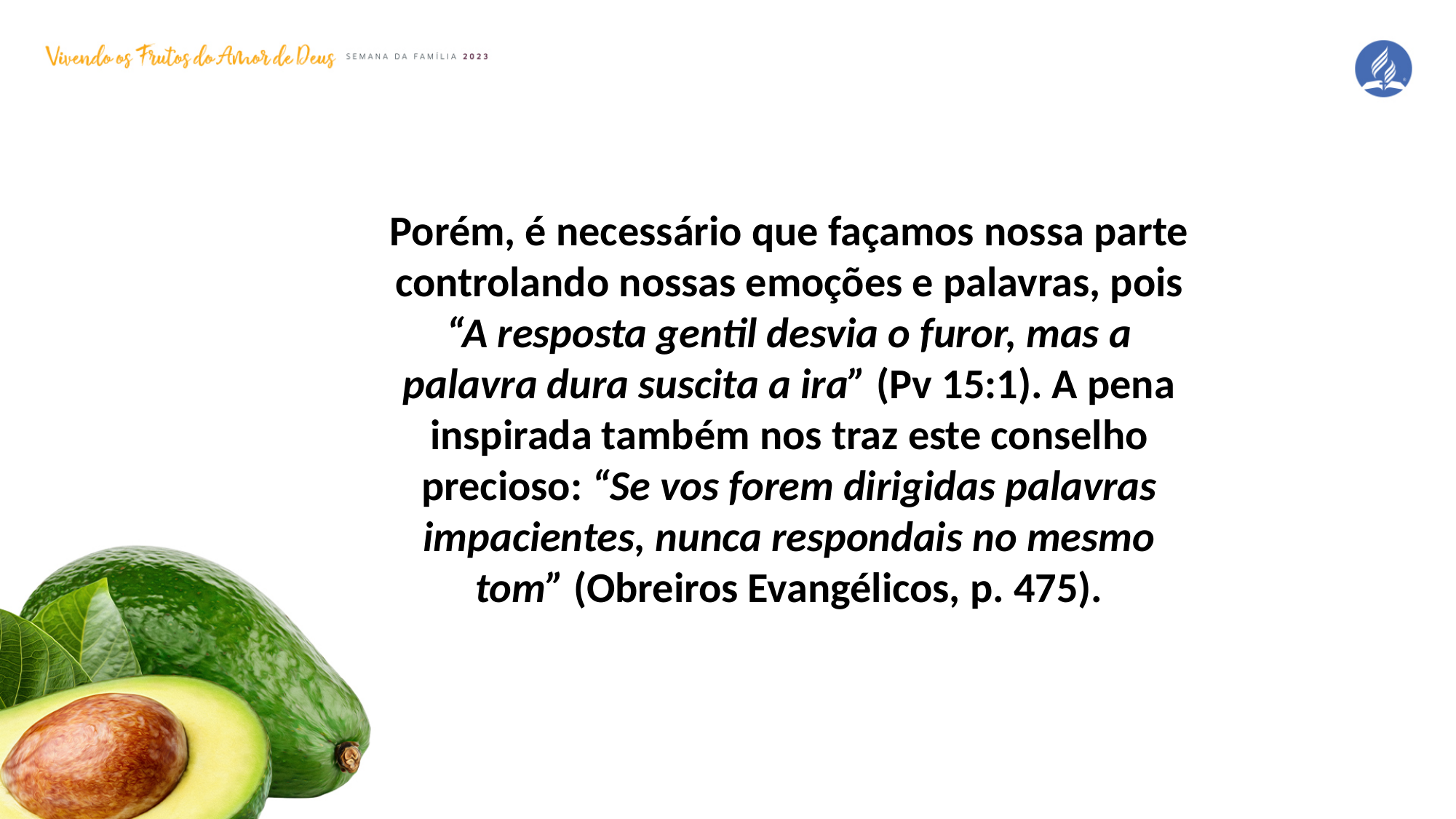

Porém, é necessário que façamos nossa parte controlando nossas emoções e palavras, pois “A resposta gentil desvia o furor, mas a palavra dura suscita a ira” (Pv 15:1). A pena inspirada também nos traz este conselho precioso: “Se vos forem dirigidas palavras impacientes, nunca respondais no mesmo tom” (Obreiros Evangélicos, p. 475).